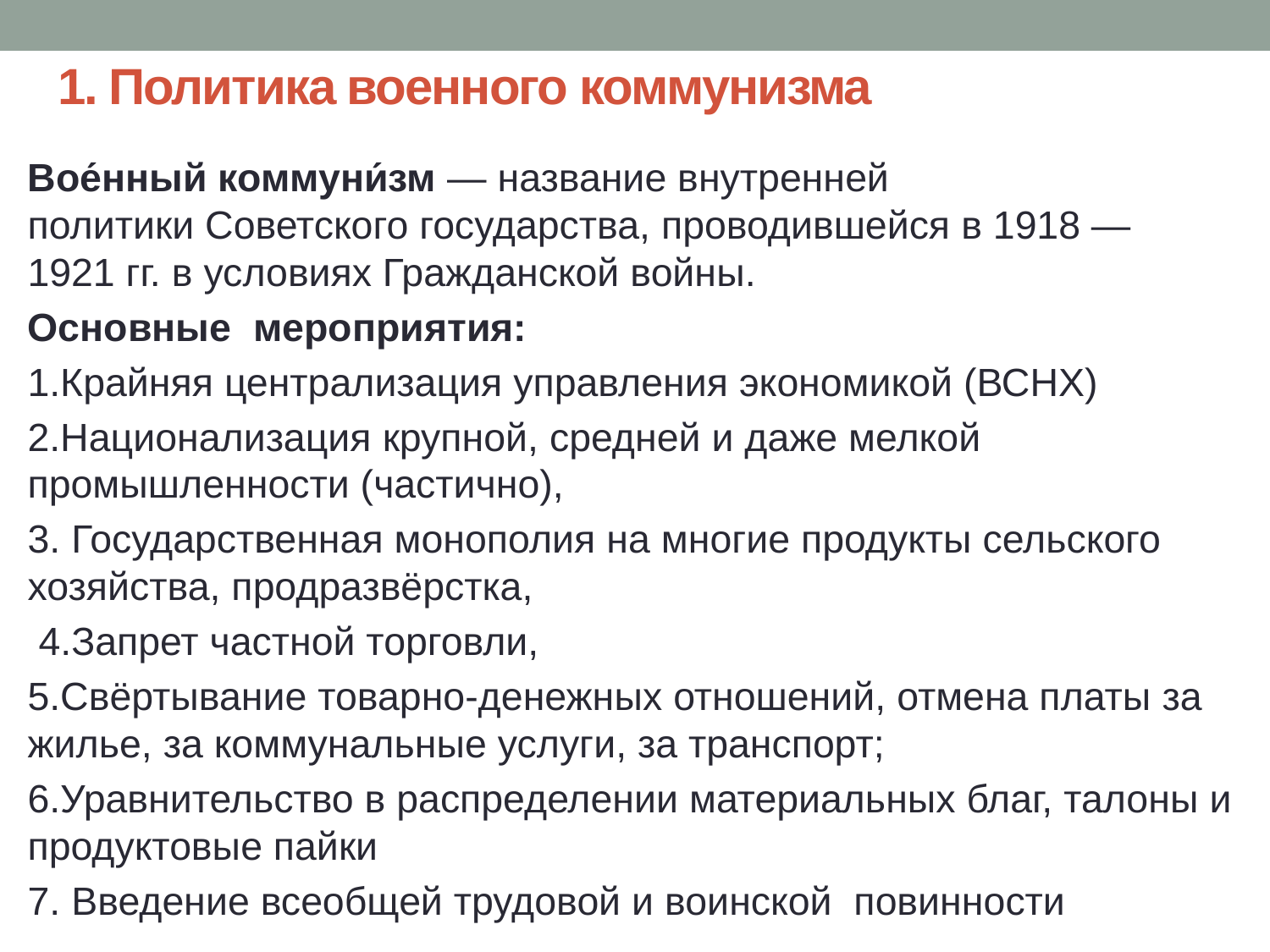

# 1. Политика военного коммунизма
Вое́нный коммуни́зм — название внутренней политики Советского государства, проводившейся в 1918 — 1921 гг. в условиях Гражданской войны.
Основные  мероприятия:
1.Крайняя централизация управления экономикой (ВСНХ)
2.Национализация крупной, средней и даже мелкой промышленности (частично),
3. Государственная монополия на многие продукты сельского хозяйства, продразвёрстка,
 4.Запрет частной торговли,
5.Свёртывание товарно-денежных отношений, отмена платы за жилье, за коммунальные услуги, за транспорт;
6.Уравнительство в распределении материальных благ, талоны и продуктовые пайки
7. Введение всеобщей трудовой и воинской  повинности